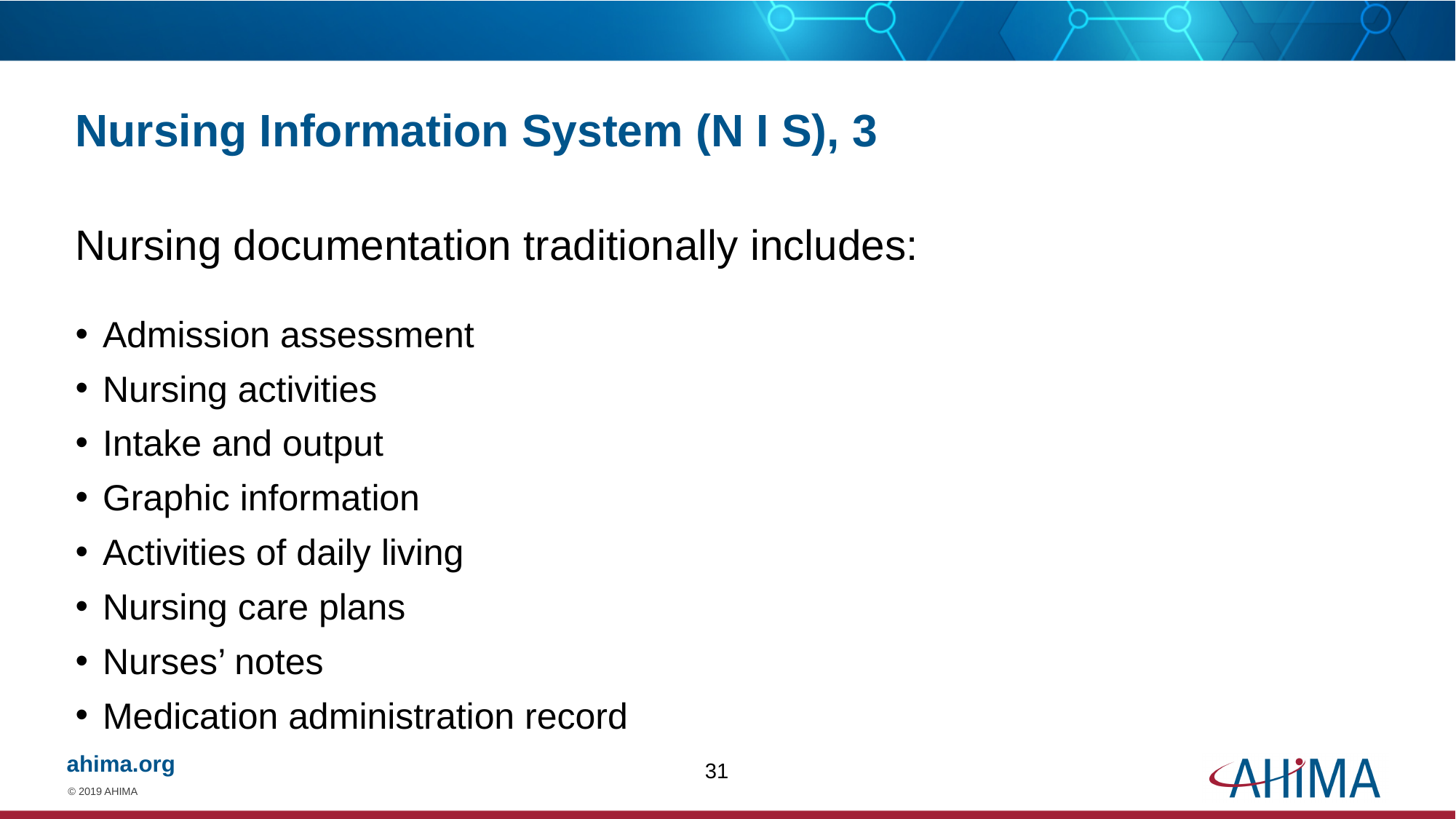

# Nursing Information System (N I S), 3
Nursing documentation traditionally includes:

Admission assessment
Nursing activities
Intake and output
Graphic information
Activities of daily living
Nursing care plans
Nurses’ notes
Medication administration record